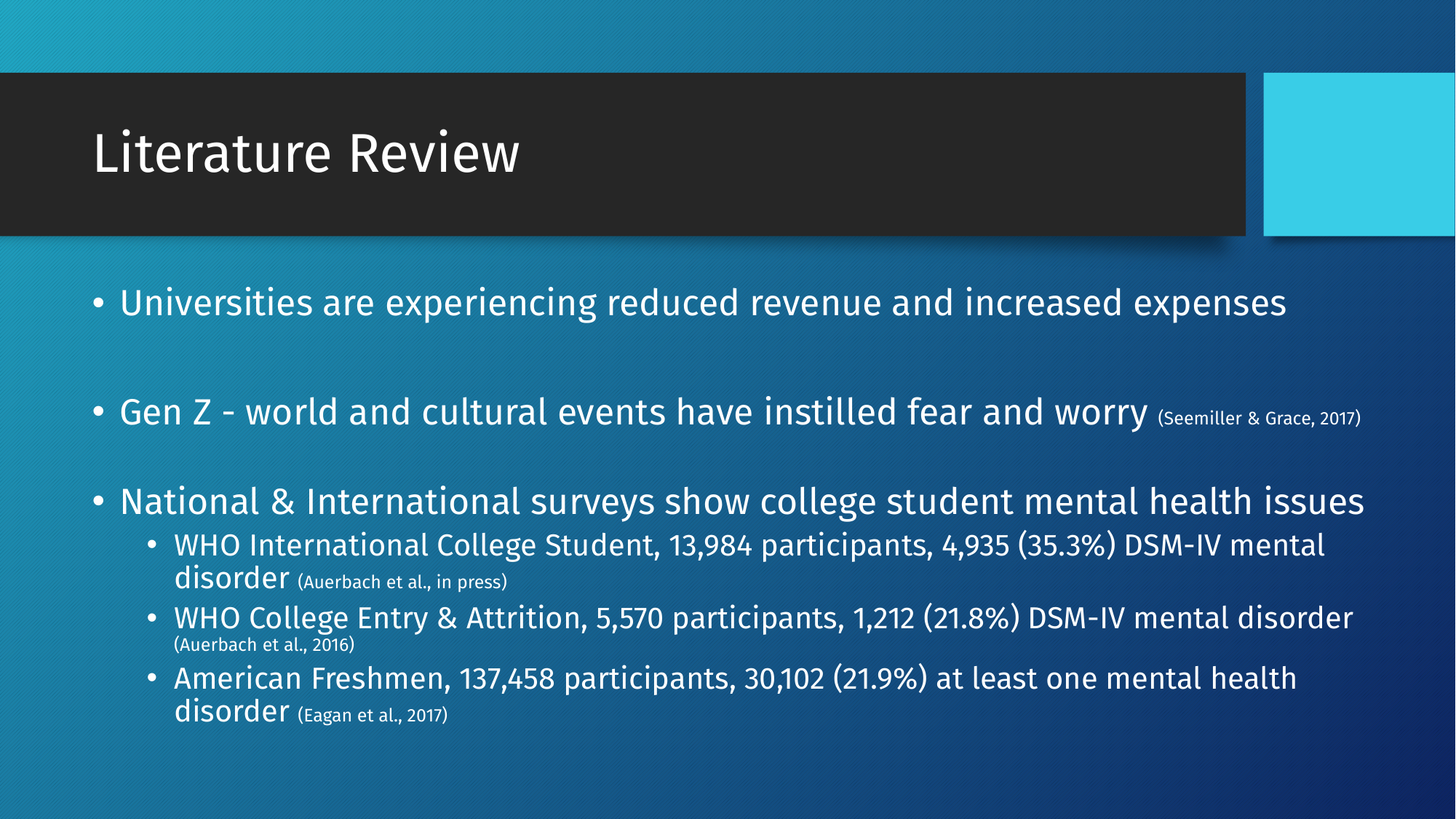

# Literature Review
Universities are experiencing reduced revenue and increased expenses

Gen Z - world and cultural events have instilled fear and worry (Seemiller & Grace, 2017)

National & International surveys show college student mental health issues
WHO International College Student, 13,984 participants, 4,935 (35.3%) DSM-IV mental disorder (Auerbach et al., in press)
WHO College Entry & Attrition, 5,570 participants, 1,212 (21.8%) DSM-IV mental disorder (Auerbach et al., 2016)
American Freshmen, 137,458 participants, 30,102 (21.9%) at least one mental health disorder (Eagan et al., 2017)